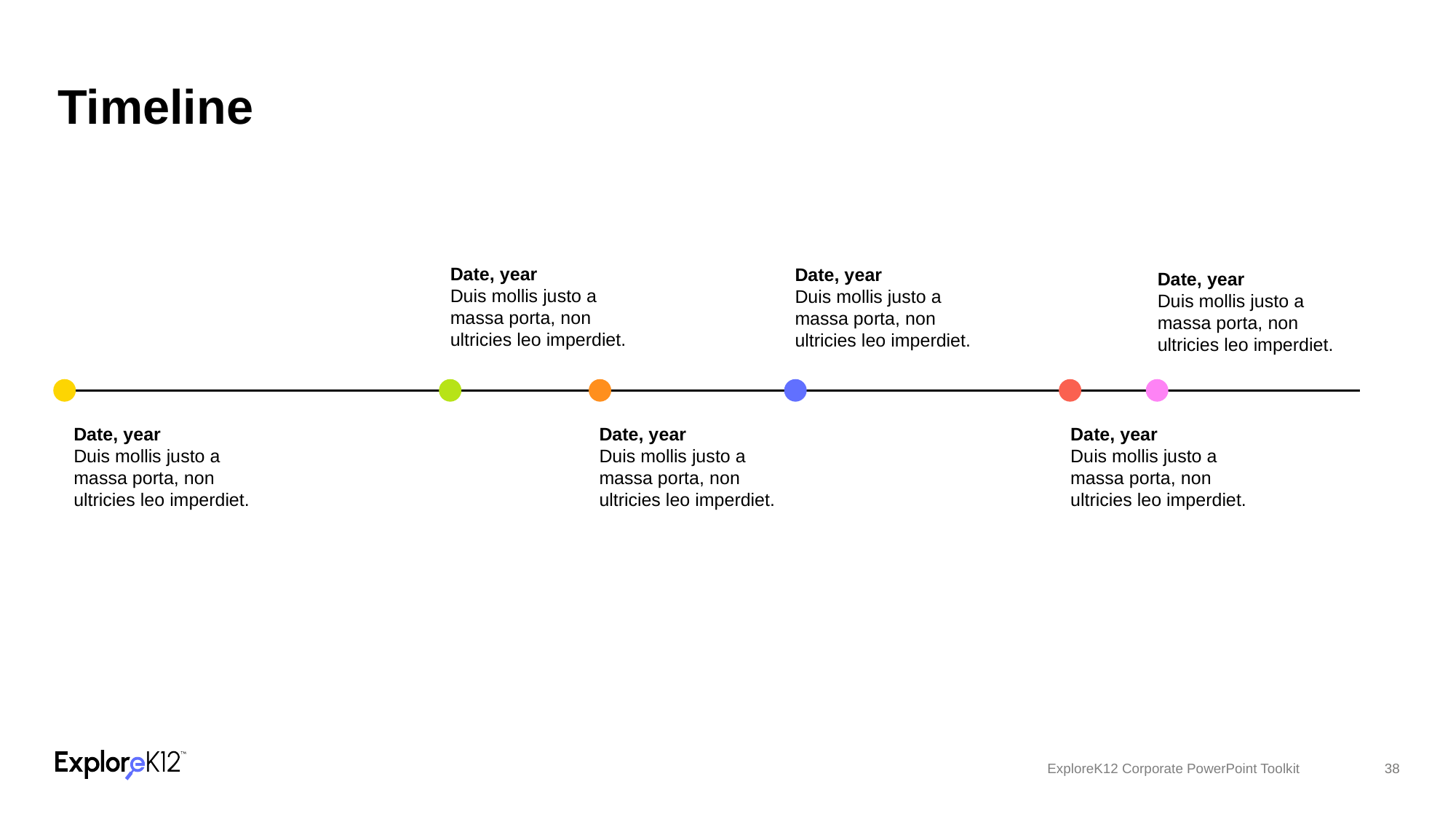

# Timeline
Date, year
Duis mollis justo a massa porta, non ultricies leo imperdiet.
Date, year
Duis mollis justo a massa porta, non ultricies leo imperdiet.
Date, year
Duis mollis justo a massa porta, non ultricies leo imperdiet.

Date, year
Duis mollis justo a massa porta, non ultricies leo imperdiet.
Date, year
Duis mollis justo a massa porta, non ultricies leo imperdiet.
Date, year
Duis mollis justo a massa porta, non ultricies leo imperdiet.
ExploreK12 Corporate PowerPoint Toolkit
38